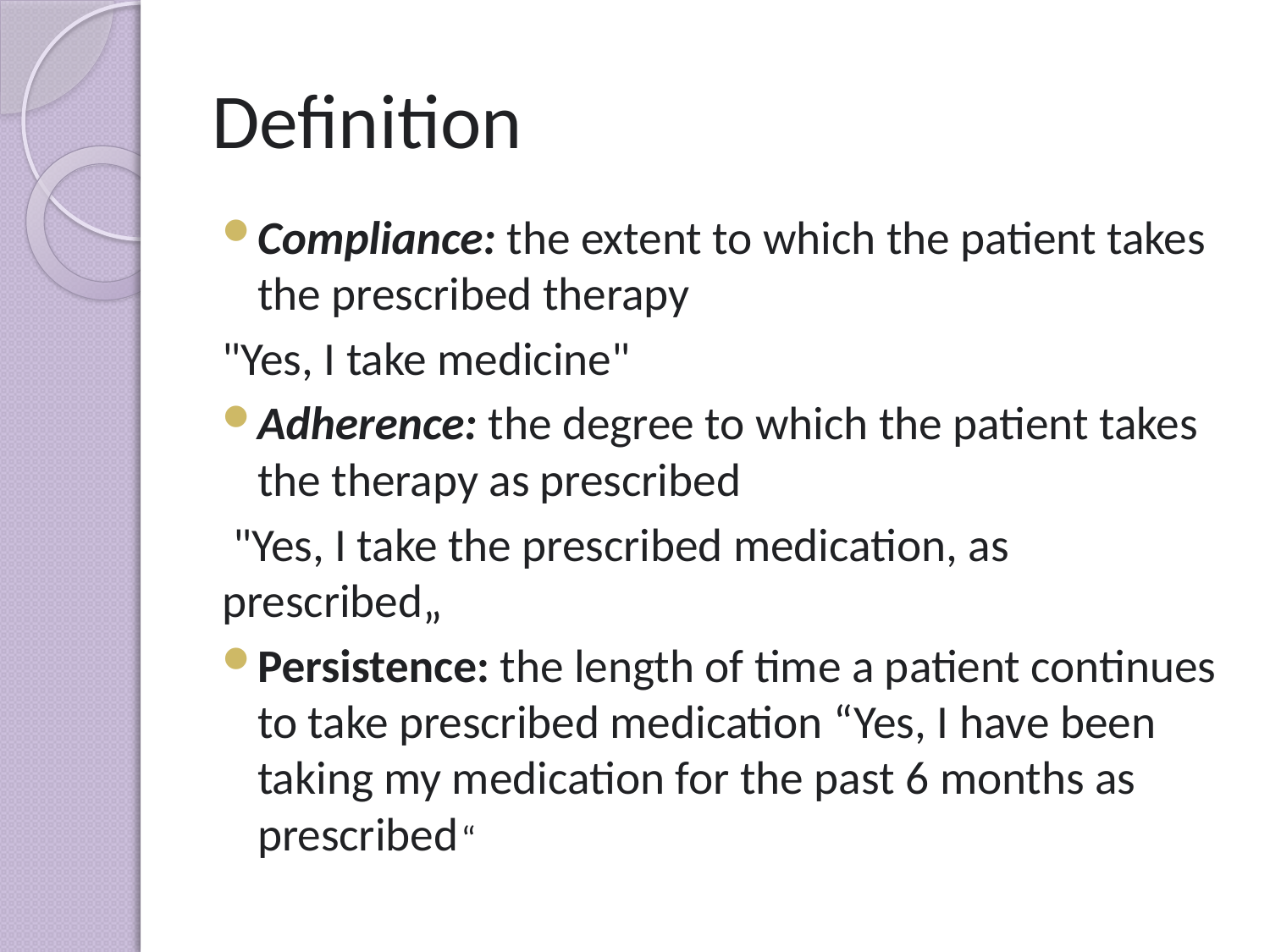

# Definition
Compliance: the extent to which the patient takes the prescribed therapy
"Yes, I take medicine"
Adherence: the degree to which the patient takes the therapy as prescribed
 "Yes, I take the prescribed medication, as  prescribed„
Persistence: the length of time a patient continues to take prescribed medication “Yes, I have been taking my medication for the past 6 months as prescribed “